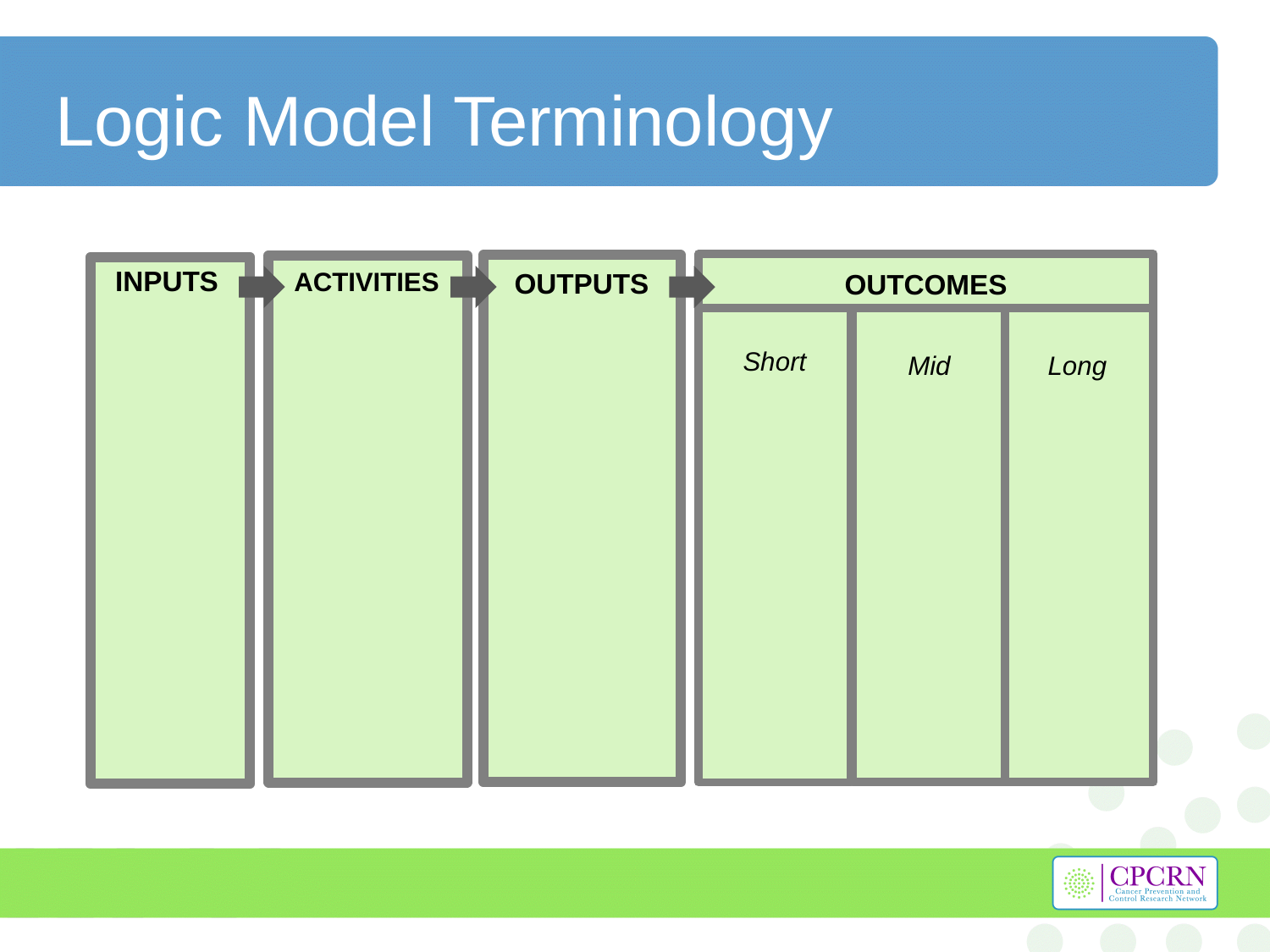

# Logic Model Terminology
OUTCOMES

Short

Mid

Long

INPUTS

ACTIVITIES
OUTPUTS